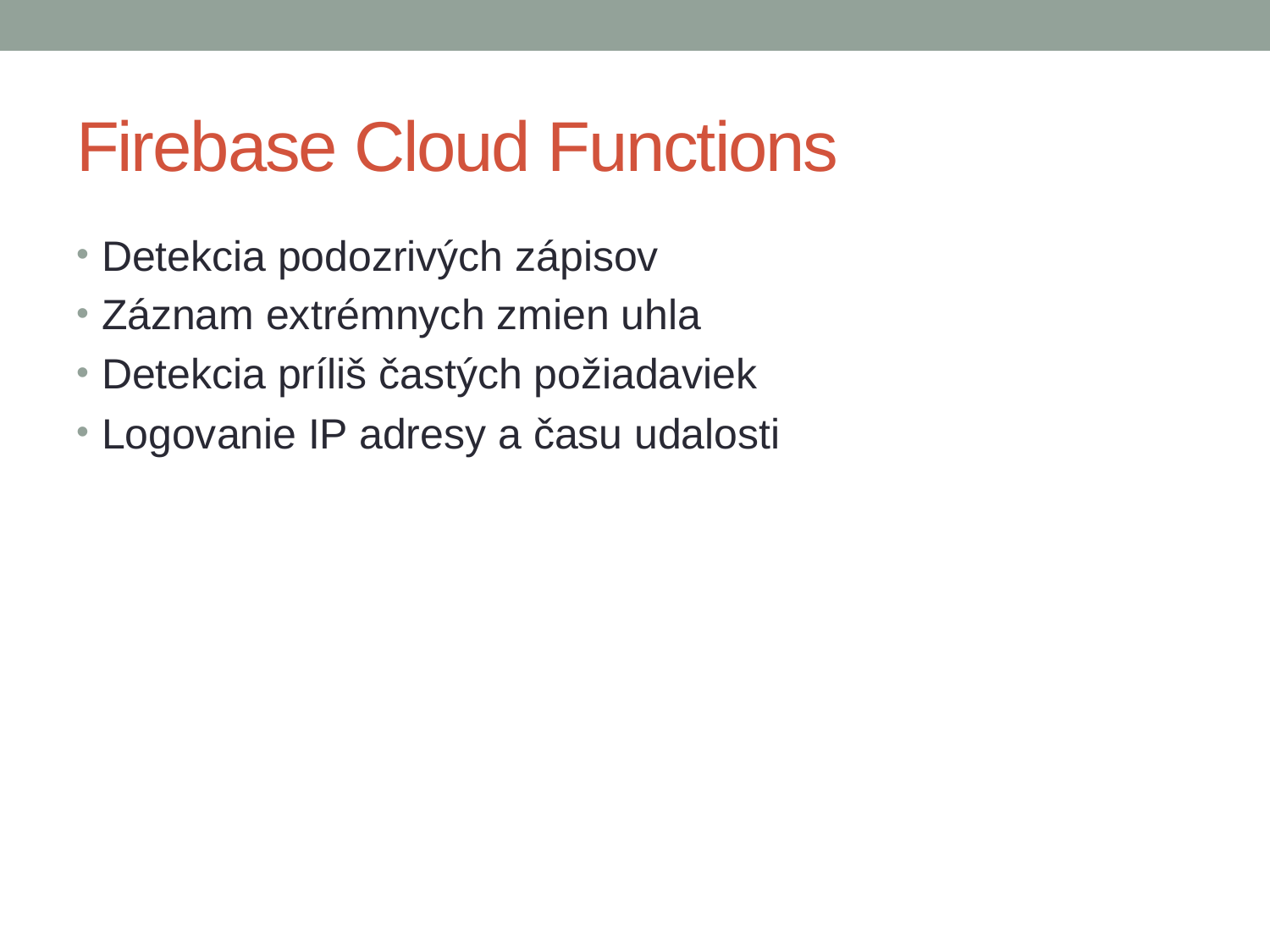

# Firebase Cloud Functions
Detekcia podozrivých zápisov
Záznam extrémnych zmien uhla
Detekcia príliš častých požiadaviek
Logovanie IP adresy a času udalosti